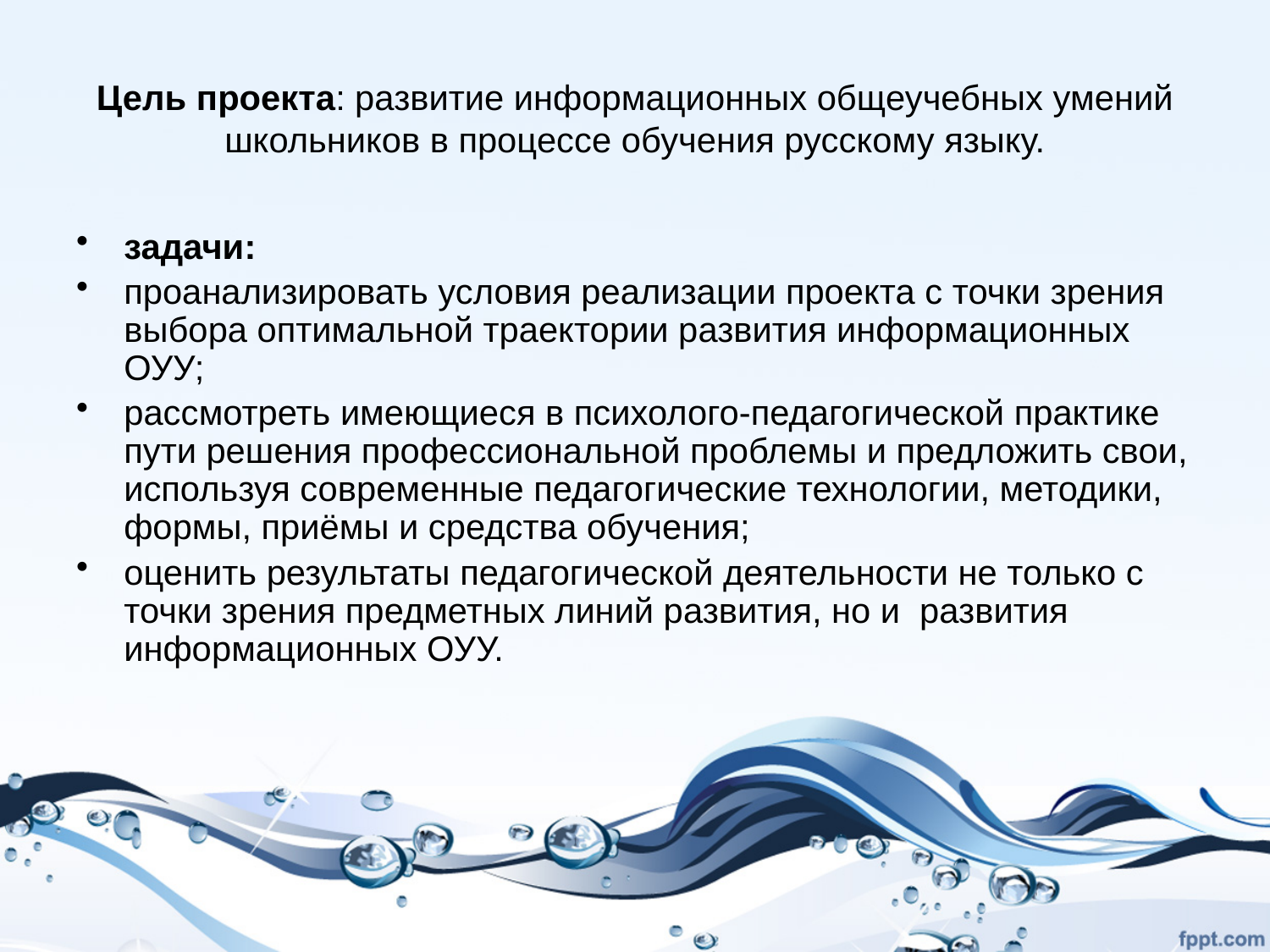

# Цель проекта: развитие информационных общеучебных умений школьников в процессе обучения русскому языку.
задачи:
проанализировать условия реализации проекта с точки зрения выбора оптимальной траектории развития информационных ОУУ;
рассмотреть имеющиеся в психолого-педагогической практике пути решения профессиональной проблемы и предложить свои, используя современные педагогические технологии, методики, формы, приёмы и средства обучения;
оценить результаты педагогической деятельности не только с точки зрения предметных линий развития, но и  развития информационных ОУУ.